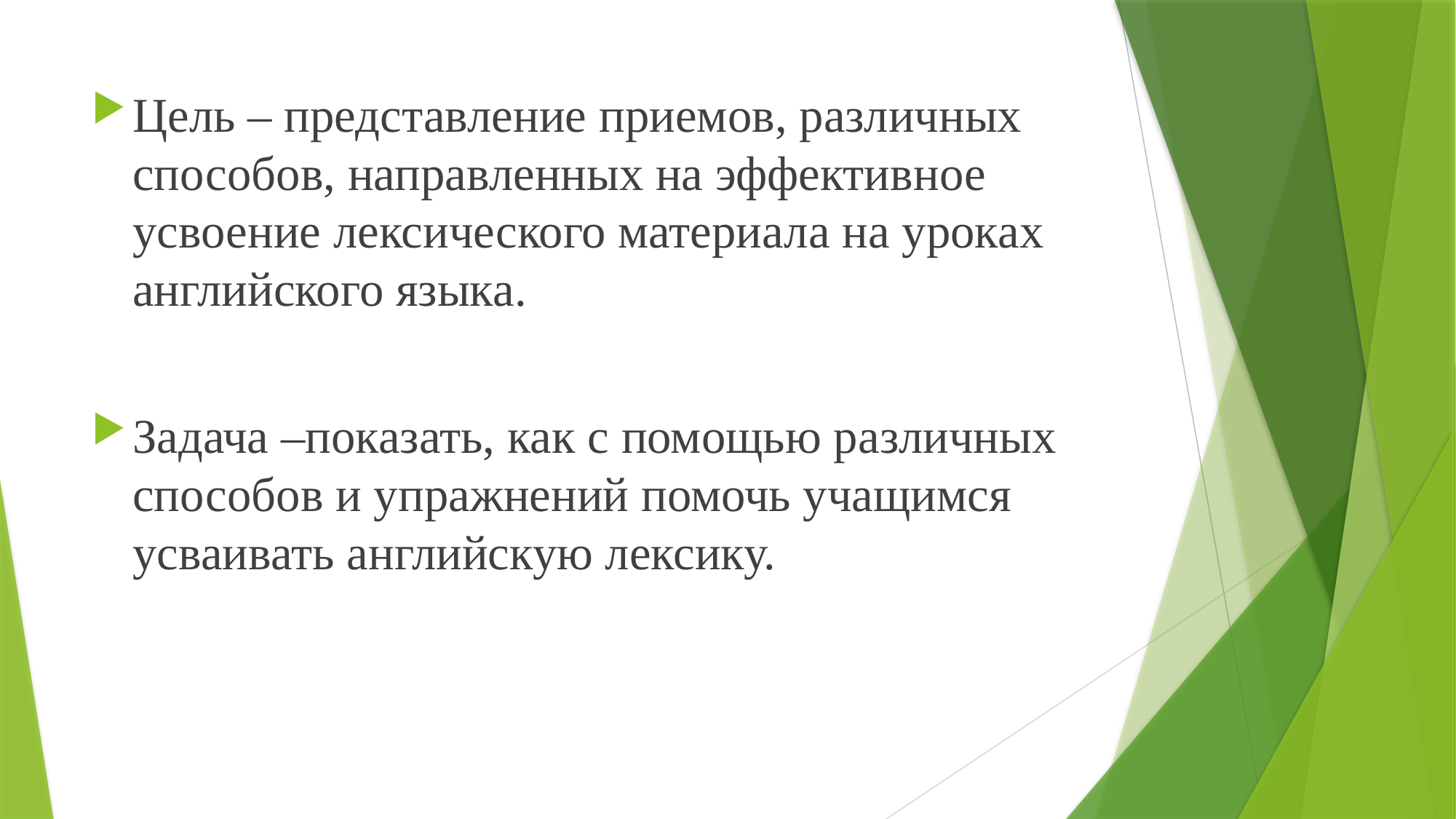

Цель – представление приемов, различных способов, направленных на эффективное усвоение лексического материала на уроках английского языка.

Задача –показать, как с помощью различных способов и упражнений помочь учащимся усваивать английскую лексику.